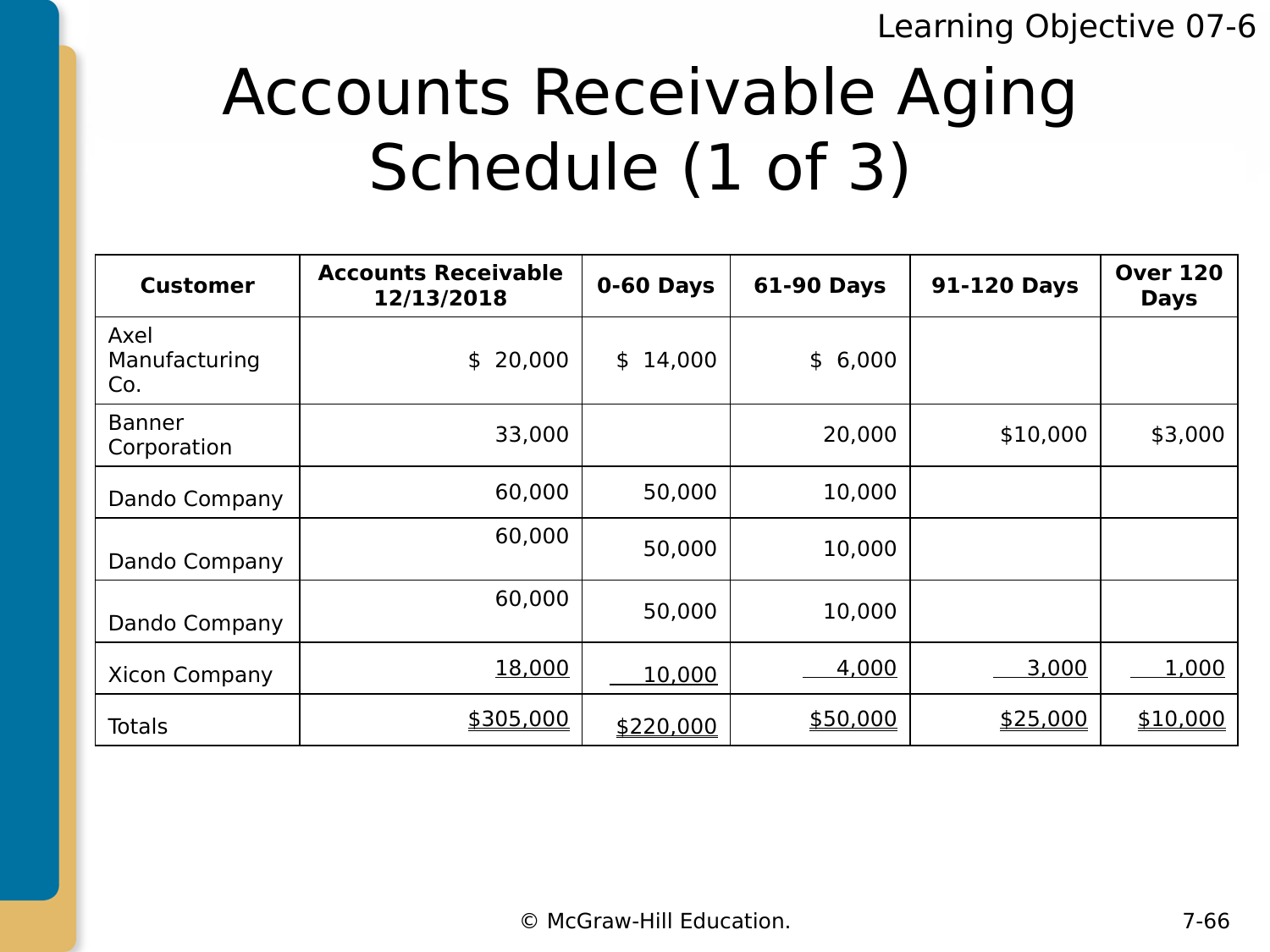

Learning Objective 07-6
# Accounts Receivable Aging Schedule (1 of 3)
| Customer | Accounts Receivable 12/13/2018 | 0-60 Days | 61-90 Days | 91-120 Days | Over 120 Days |
| --- | --- | --- | --- | --- | --- |
| Axel Manufacturing Co. | $ 20,000 | $ 14,000 | $ 6,000 |  |  |
| Banner Corporation | 33,000 |  | 20,000 | $10,000 | $3,000 |
| Dando Company | 60,000 | 50,000 | 10,000 |  |  |
| Dando Company | 60,000 | 50,000 | 10,000 |  |  |
| Dando Company | 60,000 | 50,000 | 10,000 |  |  |
| Xicon Company | 18,000 | 10,000 | 4,000 | 3,000 | 1,000 |
| Totals | $305,000 | $220,000 | $50,000 | $25,000 | $10,000 |